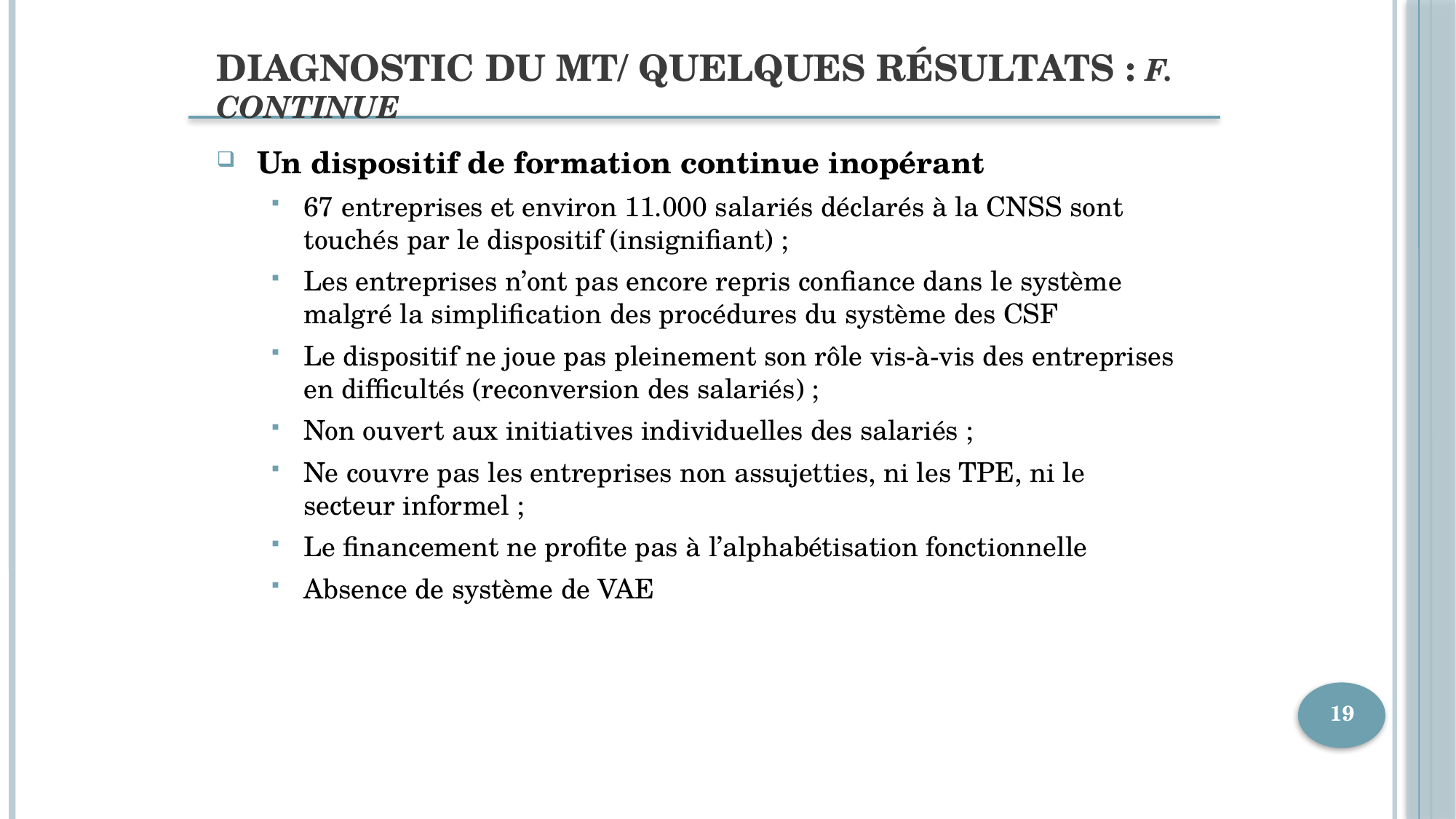

Diagnostic du mt/ Quelques résultats : F. Continue
Un dispositif de formation continue inopérant
67 entreprises et environ 11.000 salariés déclarés à la CNSS sont touchés par le dispositif (insignifiant) ;
Les entreprises n’ont pas encore repris confiance dans le système malgré la simplification des procédures du système des CSF
Le dispositif ne joue pas pleinement son rôle vis-à-vis des entreprises en difficultés (reconversion des salariés) ;
Non ouvert aux initiatives individuelles des salariés ;
Ne couvre pas les entreprises non assujetties, ni les TPE, ni le secteur informel ;
Le financement ne profite pas à l’alphabétisation fonctionnelle
Absence de système de VAE

19